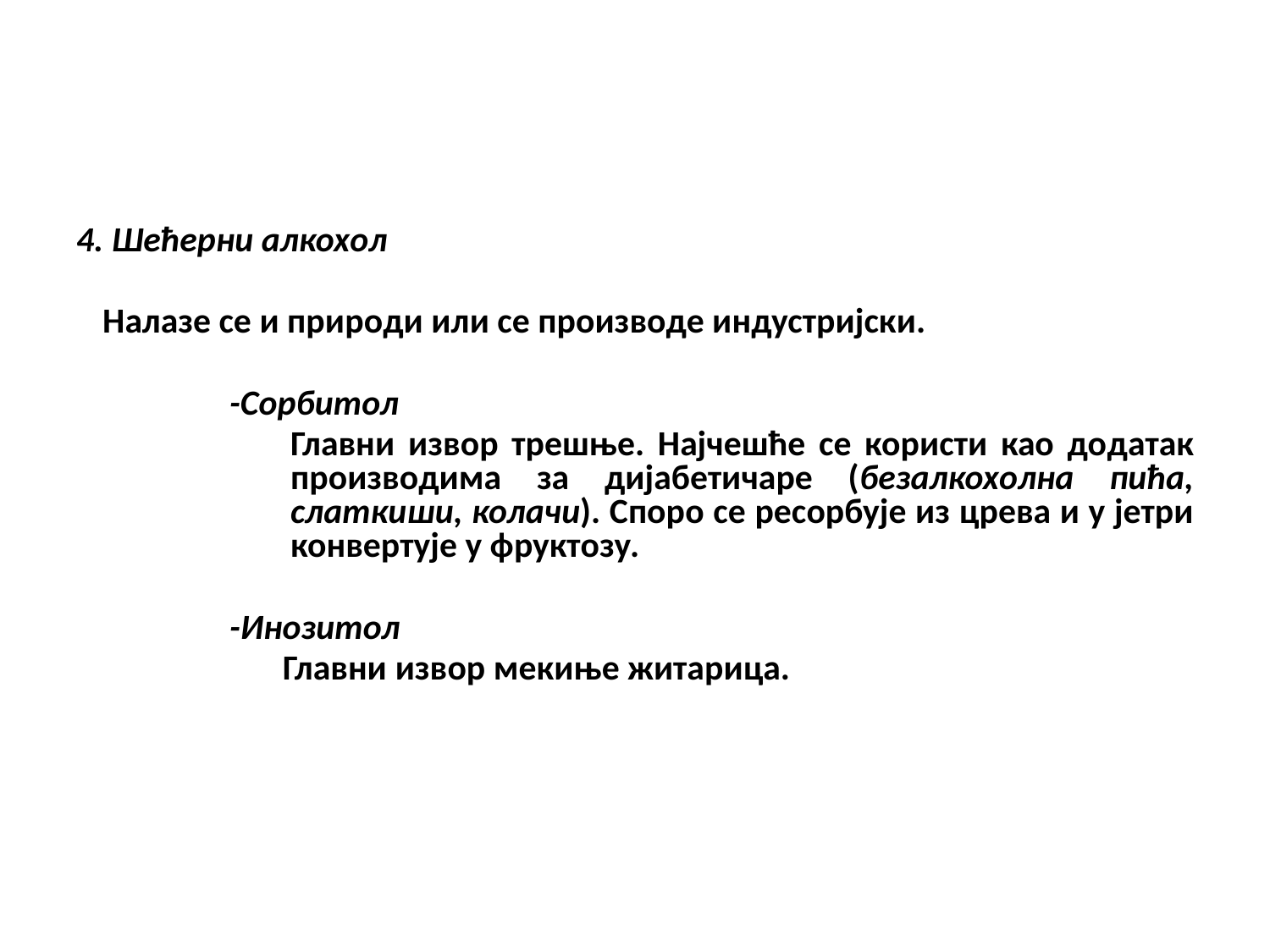

4. Шећeрни алкохoл

	Налазе се и природи или се производе индустријски.

		-Сорбитол
	Главни извор трешње. Најчешће се користи као додатак производима за дијабетичаре (безалкохолна пића, слаткиши, колачи). Споро се ресорбује из црева и у јетри конвертује у фруктозу.

		-Инозитол
  Главни извор мекиње житарица.